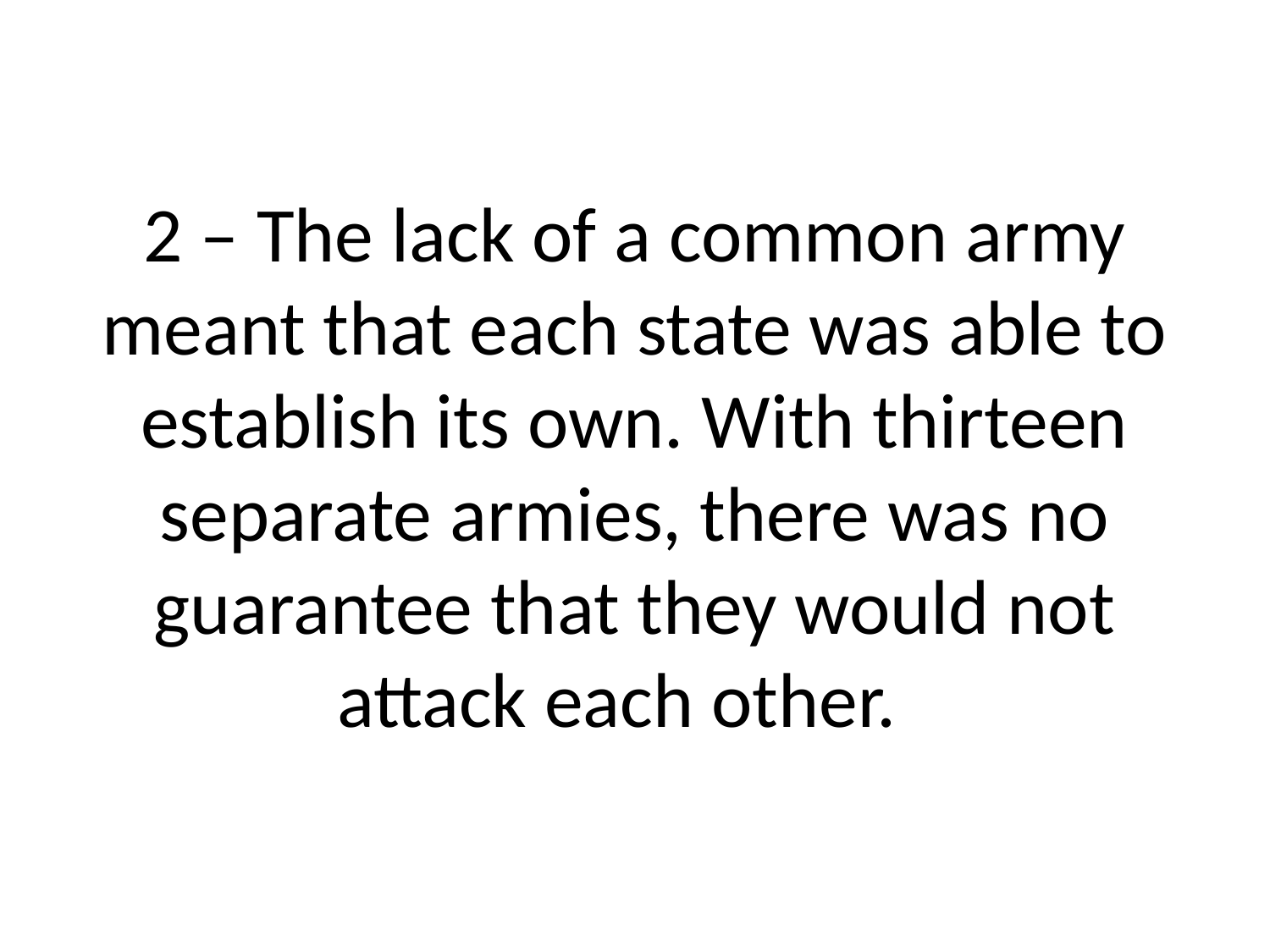

# 2 – The lack of a common army meant that each state was able to establish its own. With thirteen separate armies, there was no guarantee that they would not attack each other.